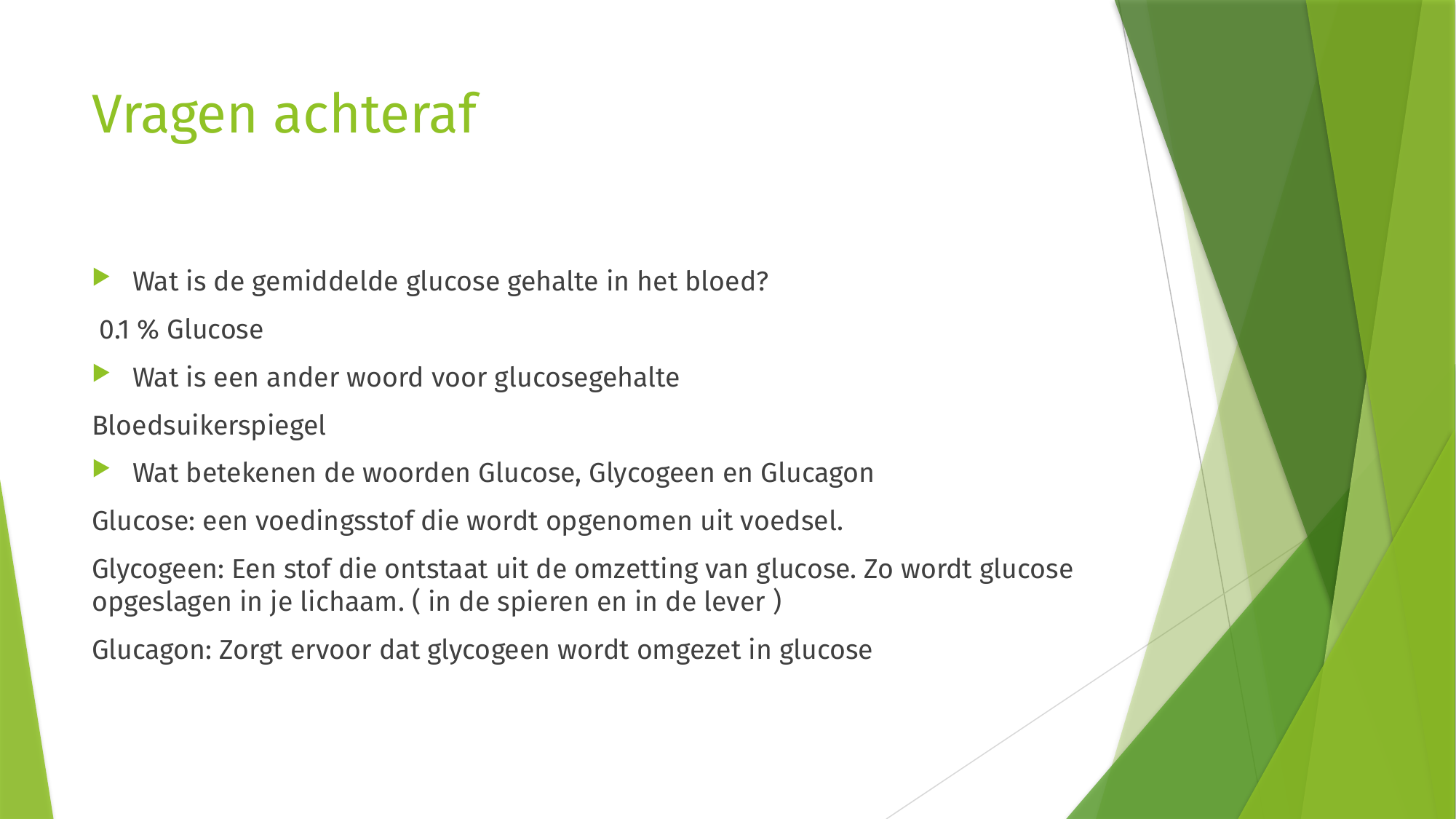

# Vragen achteraf
Wat is de gemiddelde glucose gehalte in het bloed?
 0.1 % Glucose
Wat is een ander woord voor glucosegehalte
Bloedsuikerspiegel
Wat betekenen de woorden Glucose, Glycogeen en Glucagon
Glucose: een voedingsstof die wordt opgenomen uit voedsel.
Glycogeen: Een stof die ontstaat uit de omzetting van glucose. Zo wordt glucose opgeslagen in je lichaam. ( in de spieren en in de lever )
Glucagon: Zorgt ervoor dat glycogeen wordt omgezet in glucose